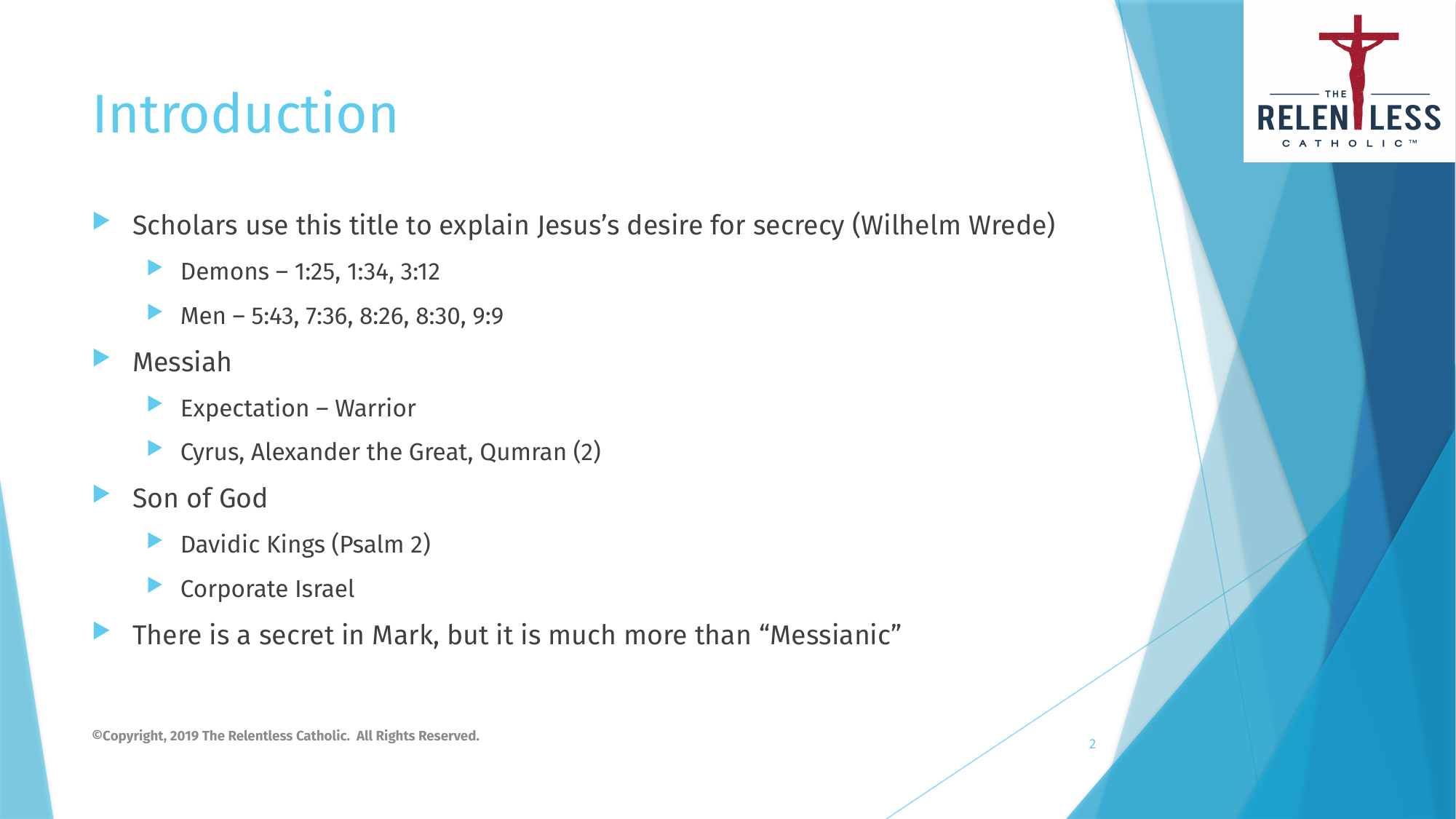

# Introduction
Scholars use this title to explain Jesus’s desire for secrecy (Wilhelm Wrede)
Demons – 1:25, 1:34, 3:12
Men – 5:43, 7:36, 8:26, 8:30, 9:9
Messiah
Expectation – Warrior
Cyrus, Alexander the Great, Qumran (2)
Son of God
Davidic Kings (Psalm 2)
Corporate Israel
There is a secret in Mark, but it is much more than “Messianic”

©Copyright, 2019 The Relentless Catholic.  All Rights Reserved.

2